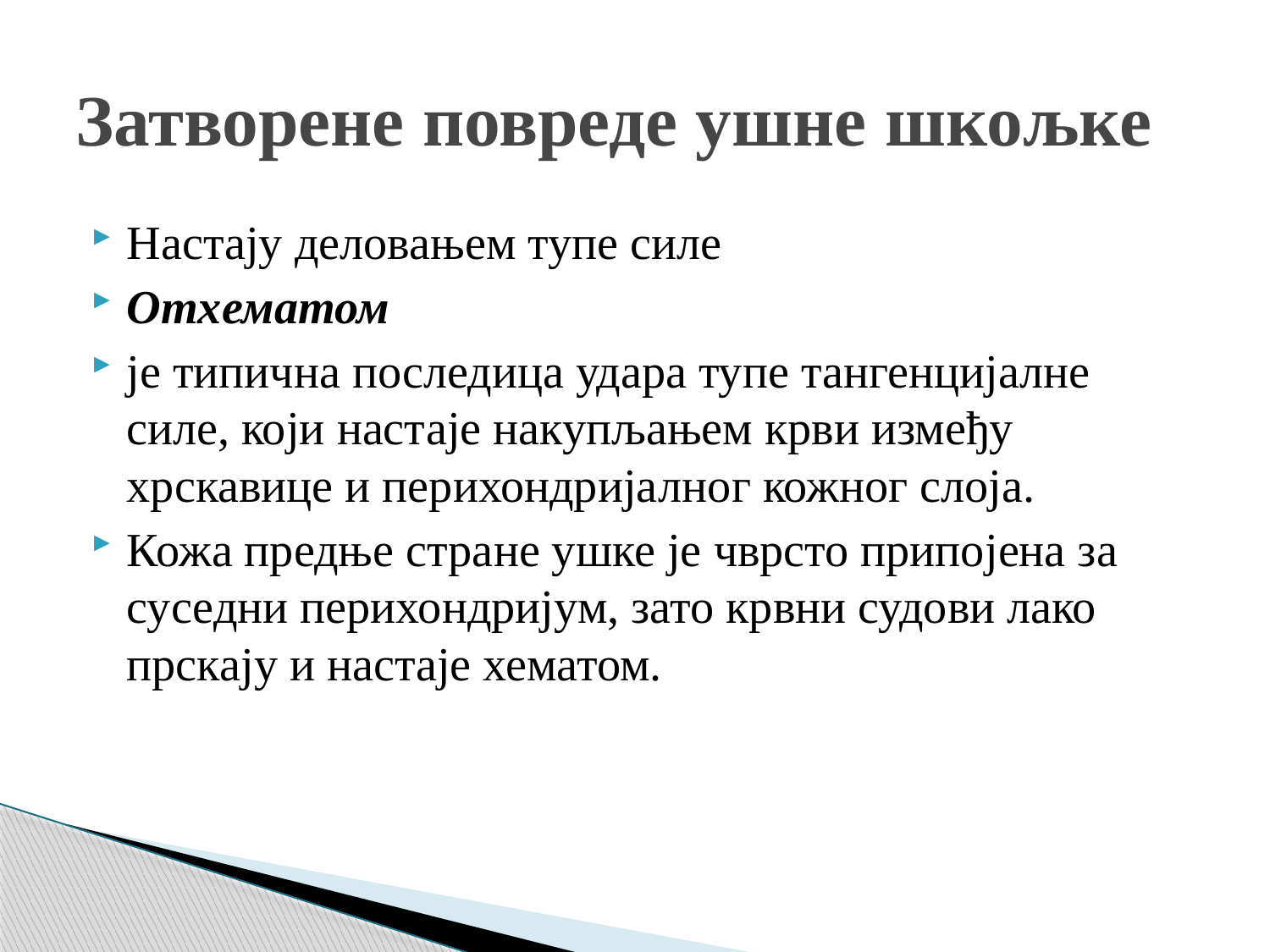

# Затворене повреде ушне шкољке
Настају деловањем тупе силе
Отхематом
је типична последица удара тупе тангенцијалне силе, који настаје накупљањем крви између хрскавице и перихондријалног кожног слоја.
Кожа предње стране ушке је чврсто припојена за суседни перихондријум, зато крвни судови лако прскају и настаје хематом.